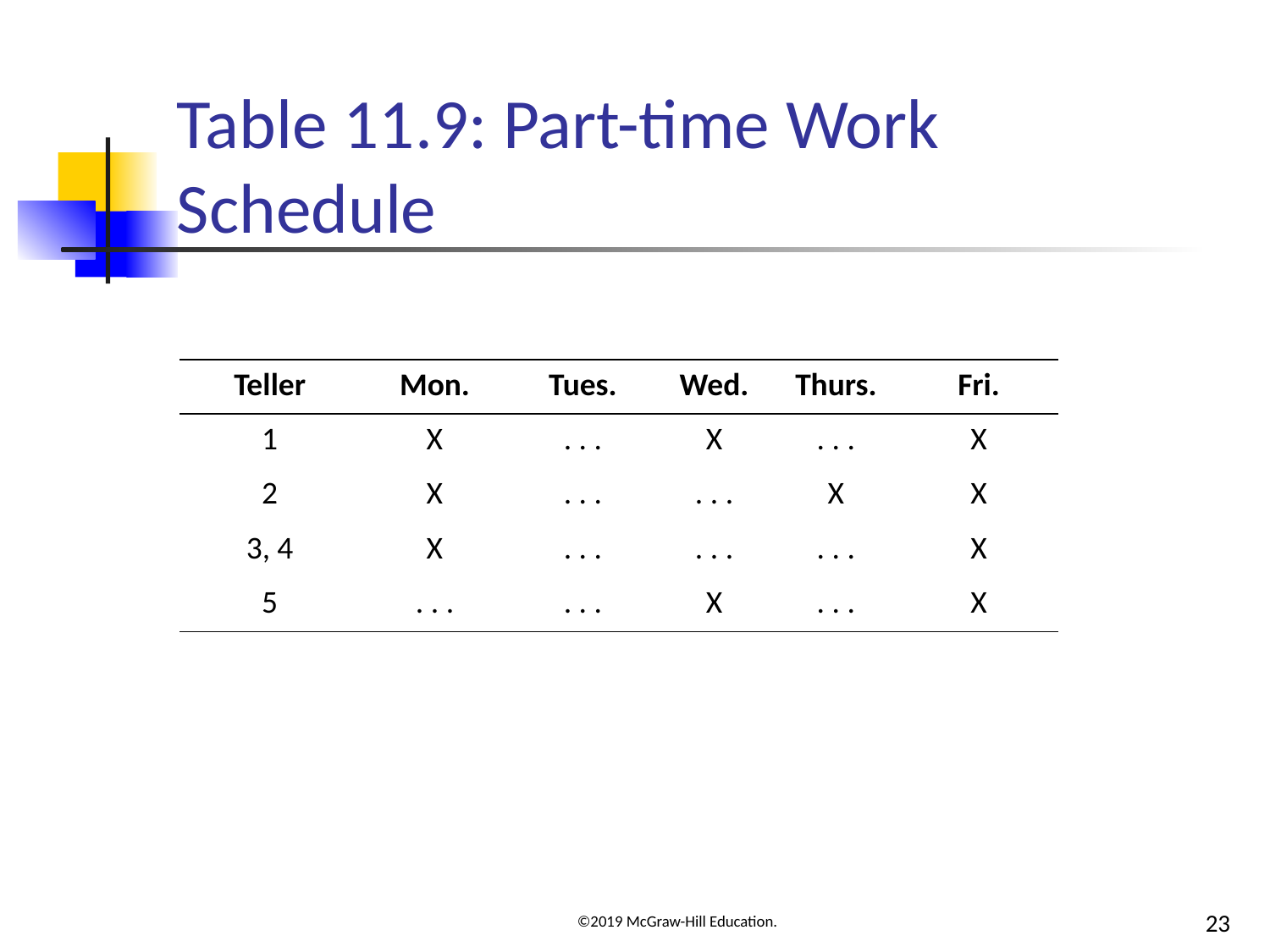

# Table 11.9: Part-time Work Schedule
| Teller | Mon. | Tues. | Wed. | Thurs. | Fri. |
| --- | --- | --- | --- | --- | --- |
| 1 | X | . . . | X | . . . | X |
| 2 | X | . . . | . . . | X | X |
| 3, 4 | X | . . . | . . . | . . . | X |
| 5 | . . . | . . . | X | . . . | X |